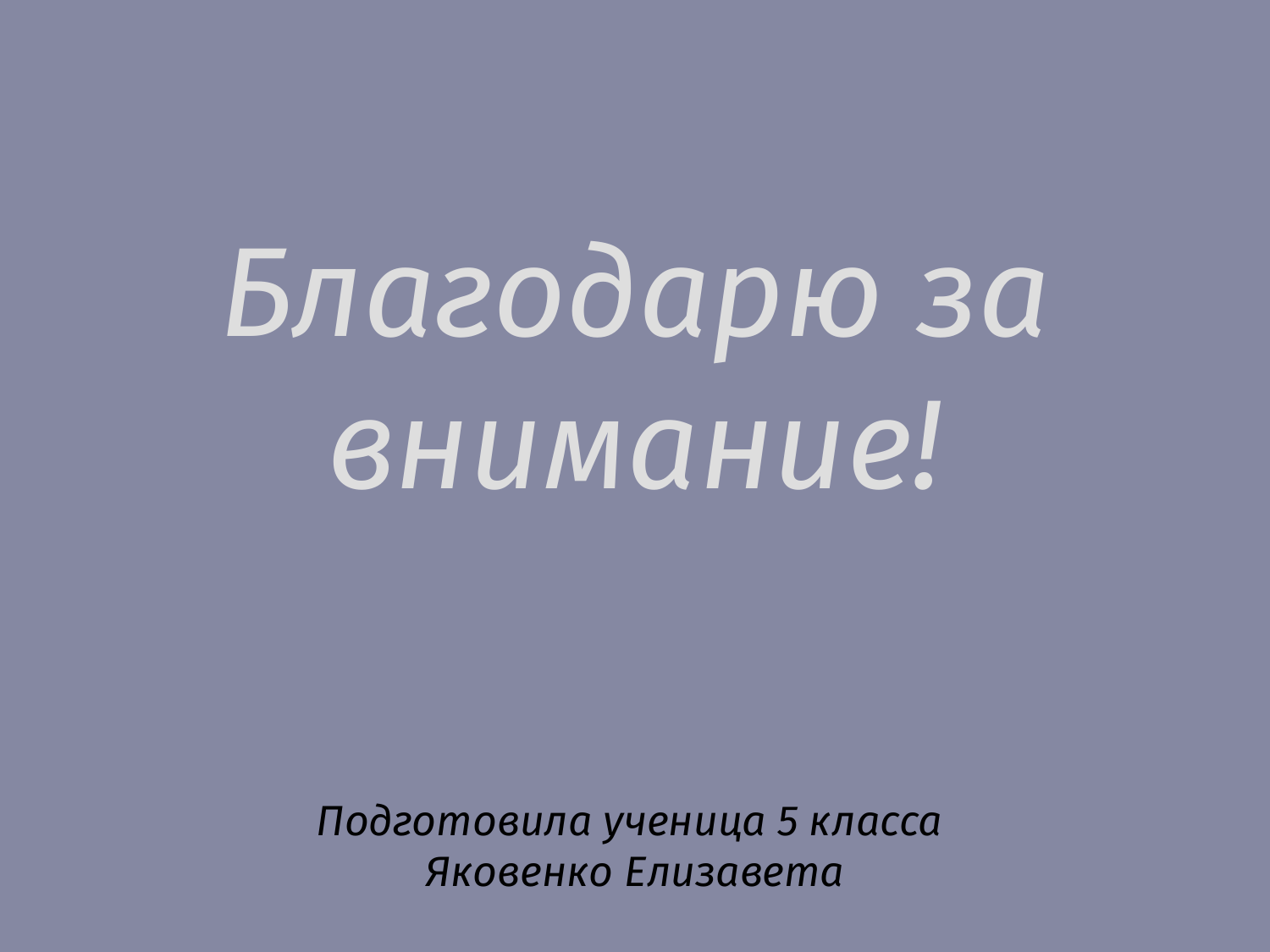

# Благодарю за внимание! Подготовила ученица 5 класса Яковенко Елизавета